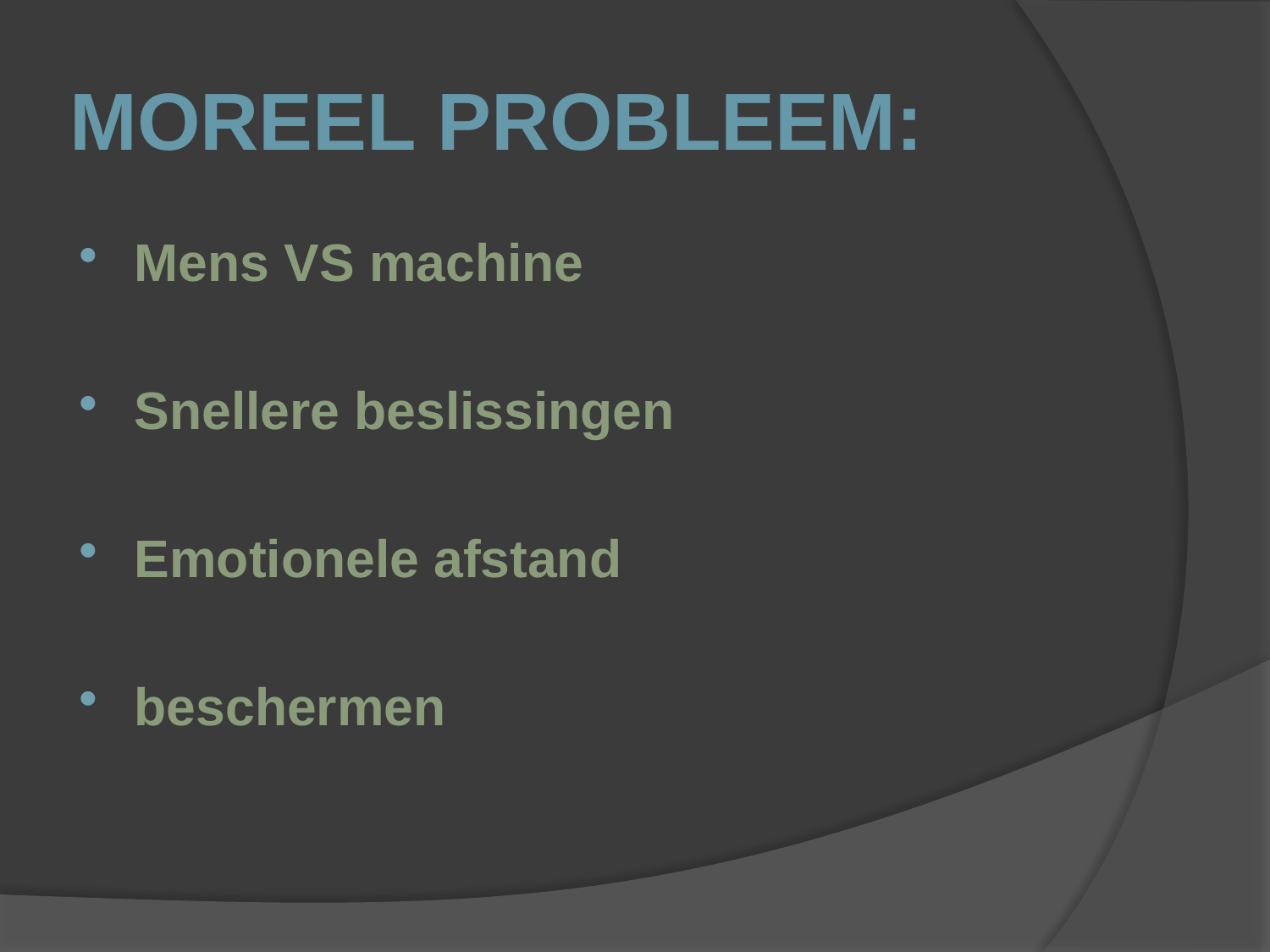

# Moreel probleem:
Mens VS machine

Snellere beslissingen

Emotionele afstand

beschermen